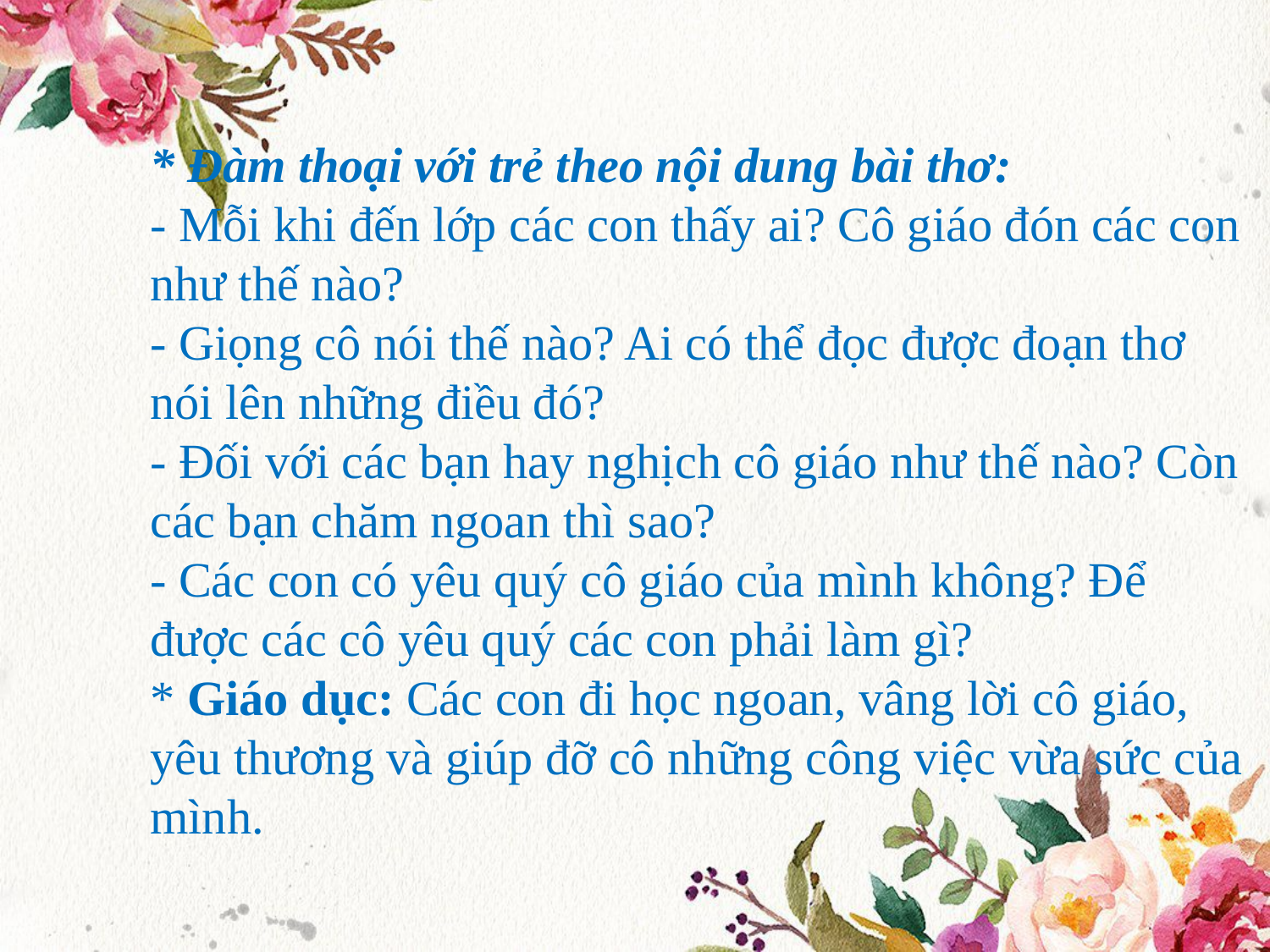

* Đàm thoại với trẻ theo nội dung bài thơ:
- Mỗi khi đến lớp các con thấy ai? Cô giáo đón các con như thế nào?
- Giọng cô nói thế nào? Ai có thể đọc được đoạn thơ nói lên những điều đó?
- Đối với các bạn hay nghịch cô giáo như thế nào? Còn các bạn chăm ngoan thì sao?
- Các con có yêu quý cô giáo của mình không? Để được các cô yêu quý các con phải làm gì?
* Giáo dục: Các con đi học ngoan, vâng lời cô giáo, yêu thương và giúp đỡ cô những công việc vừa sức của mình.